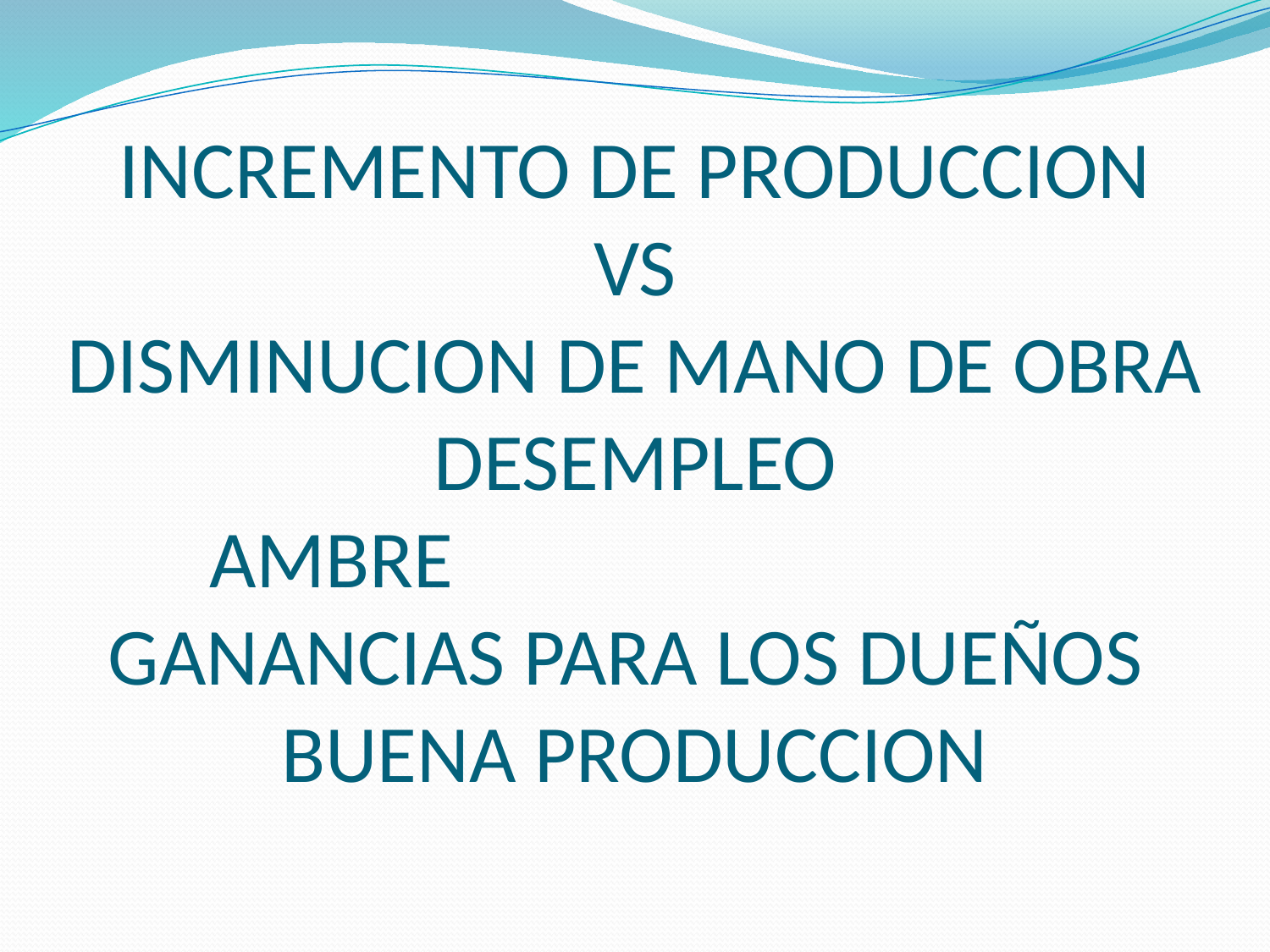

# INCREMENTO DE PRODUCCION VS DISMINUCION DE MANO DE OBRA DESEMPLEO AMBRE GANANCIAS PARA LOS DUEÑOS   BUENA PRODUCCION